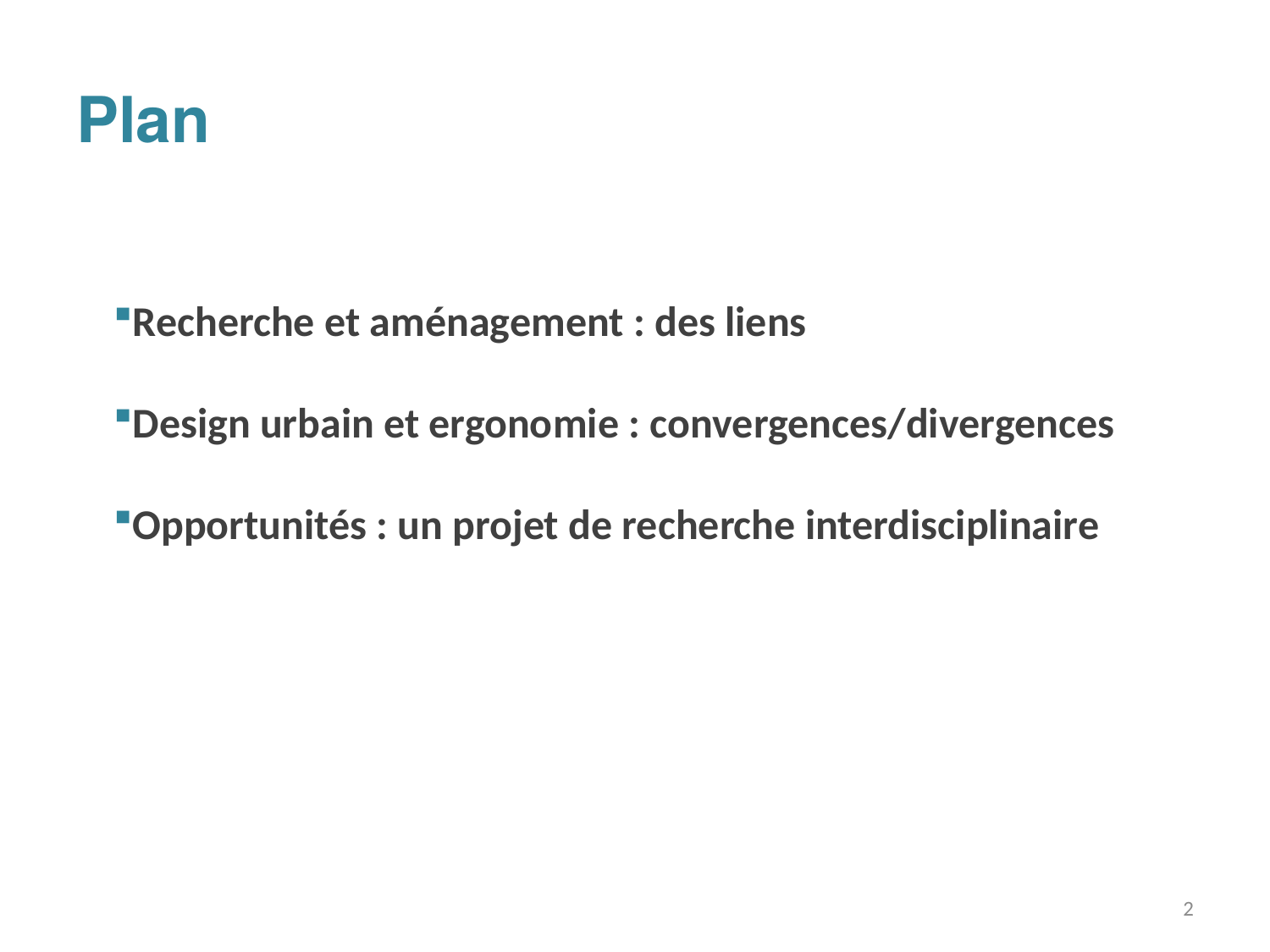

# Plan
Recherche et aménagement : des liens
Design urbain et ergonomie : convergences/divergences
Opportunités : un projet de recherche interdisciplinaire
2